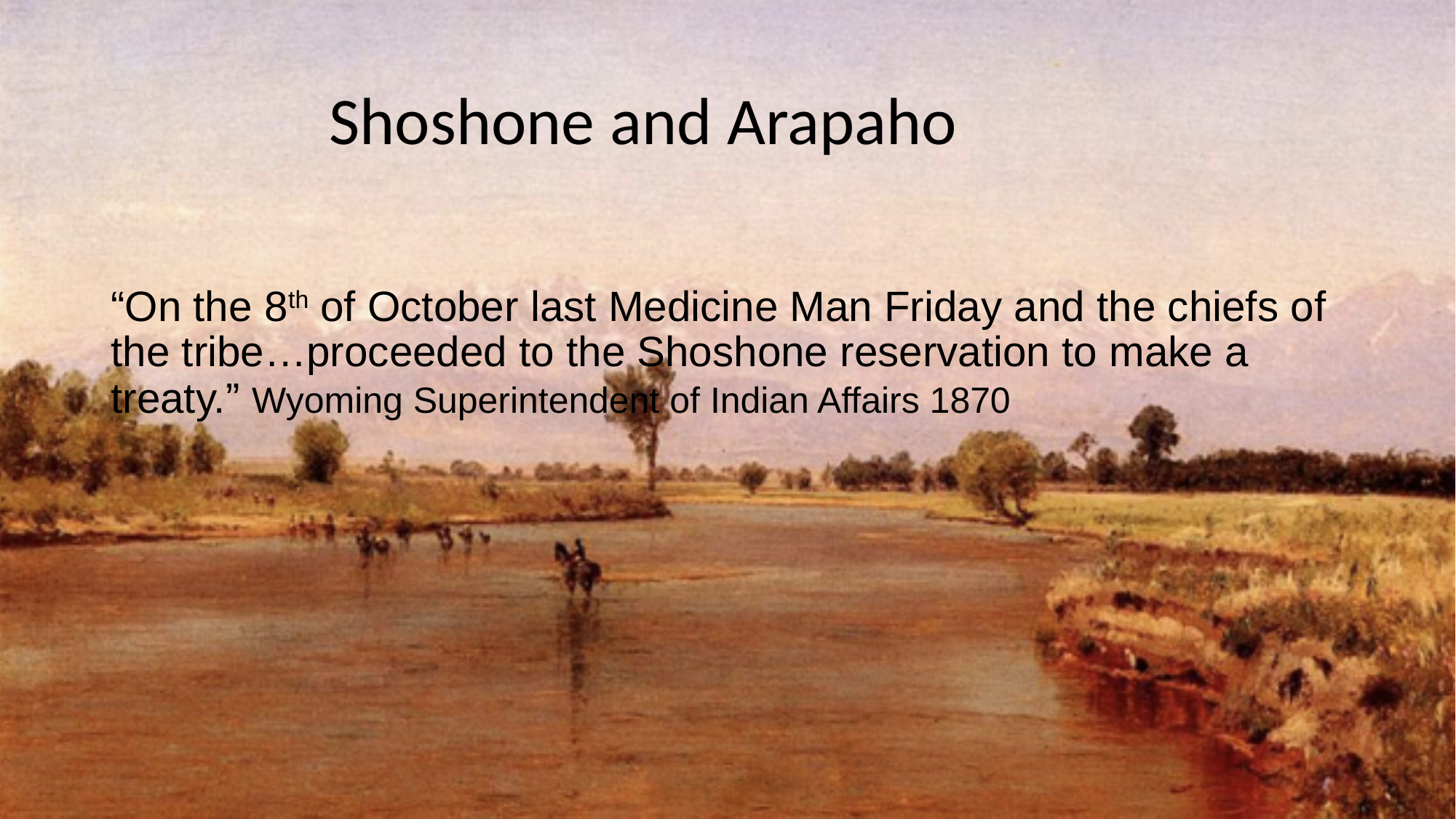

# Shoshone and Arapaho

“On the 8th of October last Medicine Man Friday and the chiefs of the tribe…proceeded to the Shoshone reservation to make a treaty.” Wyoming Superintendent of Indian Affairs 1870